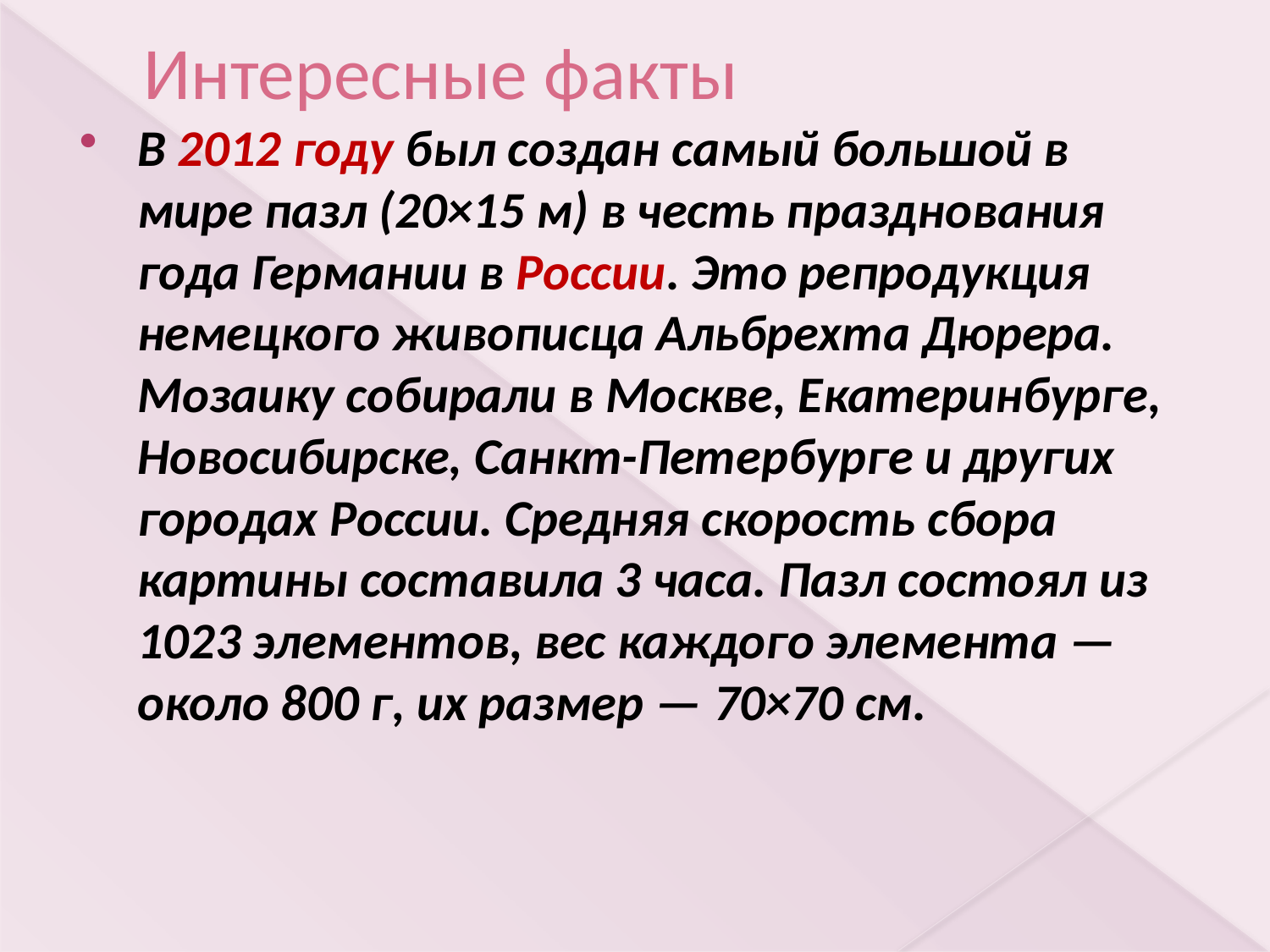

# Интересные факты
В 2012 году был создан самый большой в мире пазл (20×15 м) в честь празднования года Германии в России. Это репродукция немецкого живописца Альбрехта Дюрера. Мозаику собирали в Москве, Екатеринбурге, Новосибирске, Санкт-Петербурге и других городах России. Средняя скорость сбора картины составила 3 часа. Пазл состоял из 1023 элементов, вес каждого элемента — около 800 г, их размер — 70×70 см.